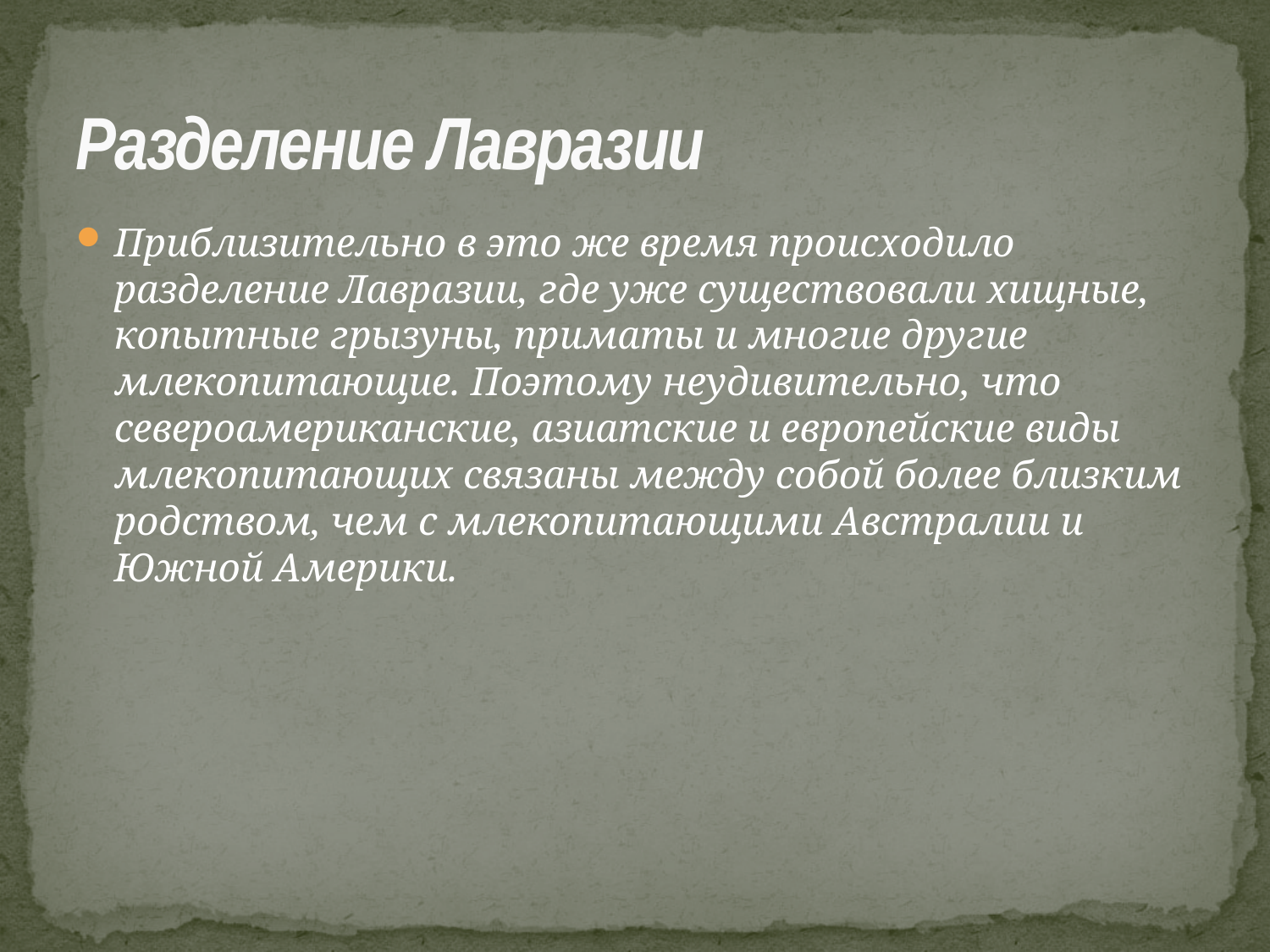

# Разделение Лавразии
Приблизительно в это же время происходило разделение Лавразии, где уже существовали хищные, копытные грызуны, приматы и многие другие млекопитающие. Поэтому неудивительно, что североамериканские, азиатские и европейские виды млекопитающих связаны между собой более близким родством, чем с млекопитающими Австралии и Южной Америки.